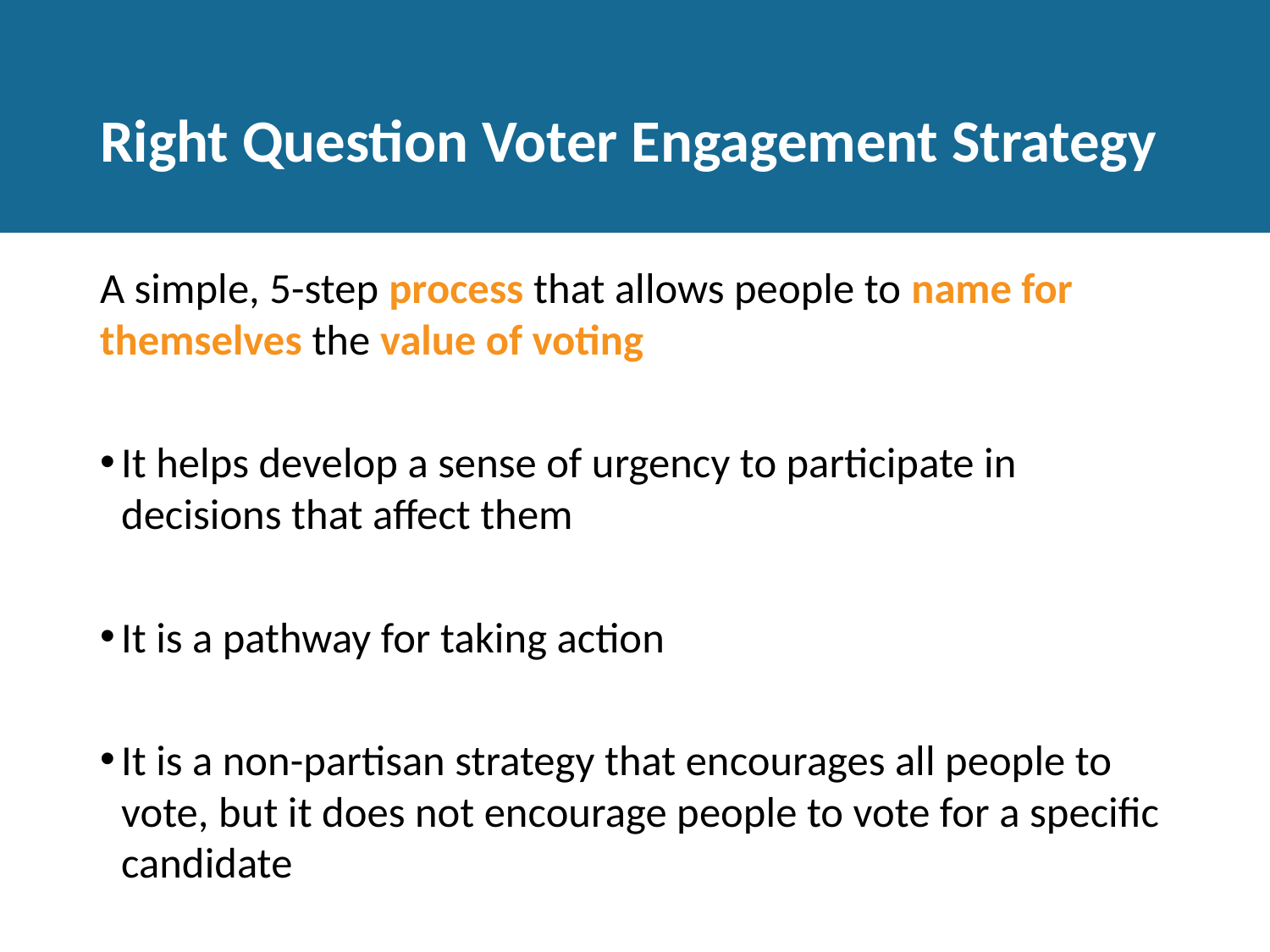

# Right Question Voter Engagement Strategy

A simple, 5-step process that allows people to name for themselves the value of voting

It helps develop a sense of urgency to participate in decisions that affect them

It is a pathway for taking action

It is a non-partisan strategy that encourages all people to vote, but it does not encourage people to vote for a specific candidate